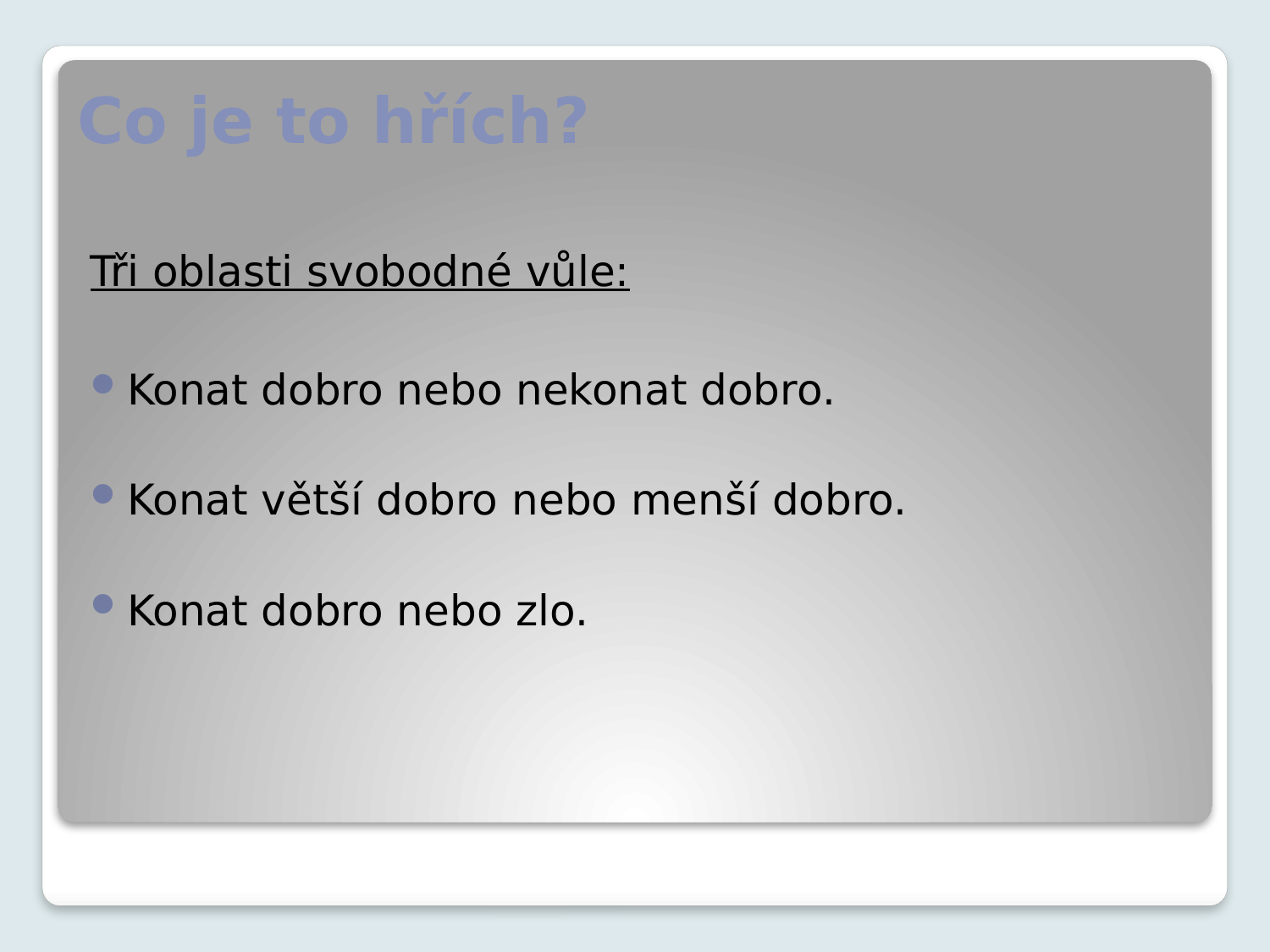

# Co je to hřích?

Tři oblasti svobodné vůle:

Konat dobro nebo nekonat dobro.

Konat větší dobro nebo menší dobro.

Konat dobro nebo zlo.